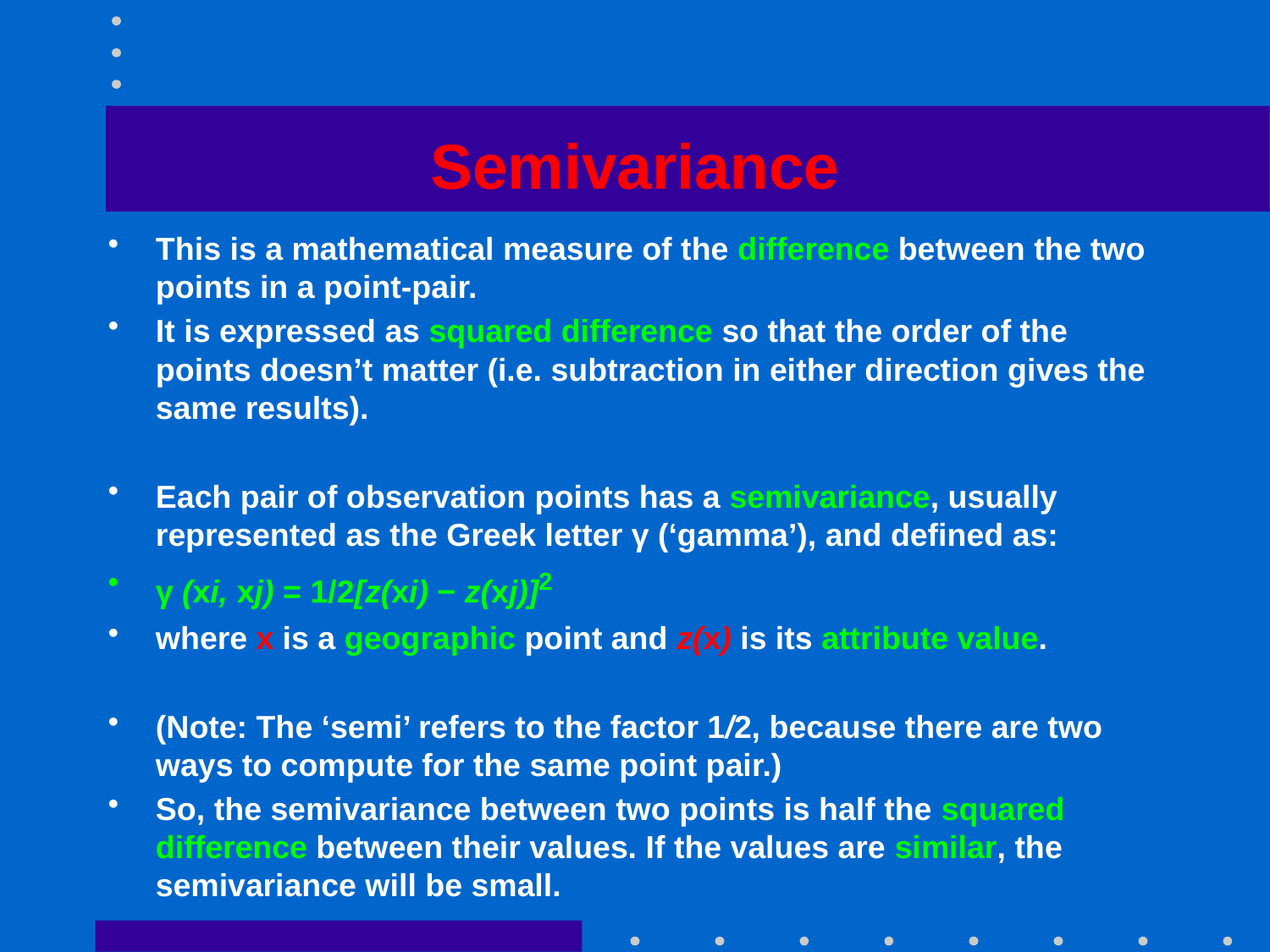

# Semivariance
This is a mathematical measure of the difference between the two points in a point-pair.
It is expressed as squared difference so that the order of the points doesn’t matter (i.e. subtraction in either direction gives the same results).

Each pair of observation points has a semivariance, usually represented as the Greek letter γ (‘gamma’), and defined as:
γ (xi, xj) = 1/2[z(xi) − z(xj)]2
where x is a geographic point and z(x) is its attribute value.

(Note: The ‘semi’ refers to the factor 1/2, because there are two ways to compute for the same point pair.)
So, the semivariance between two points is half the squared difference between their values. If the values are similar, the semivariance will be small.